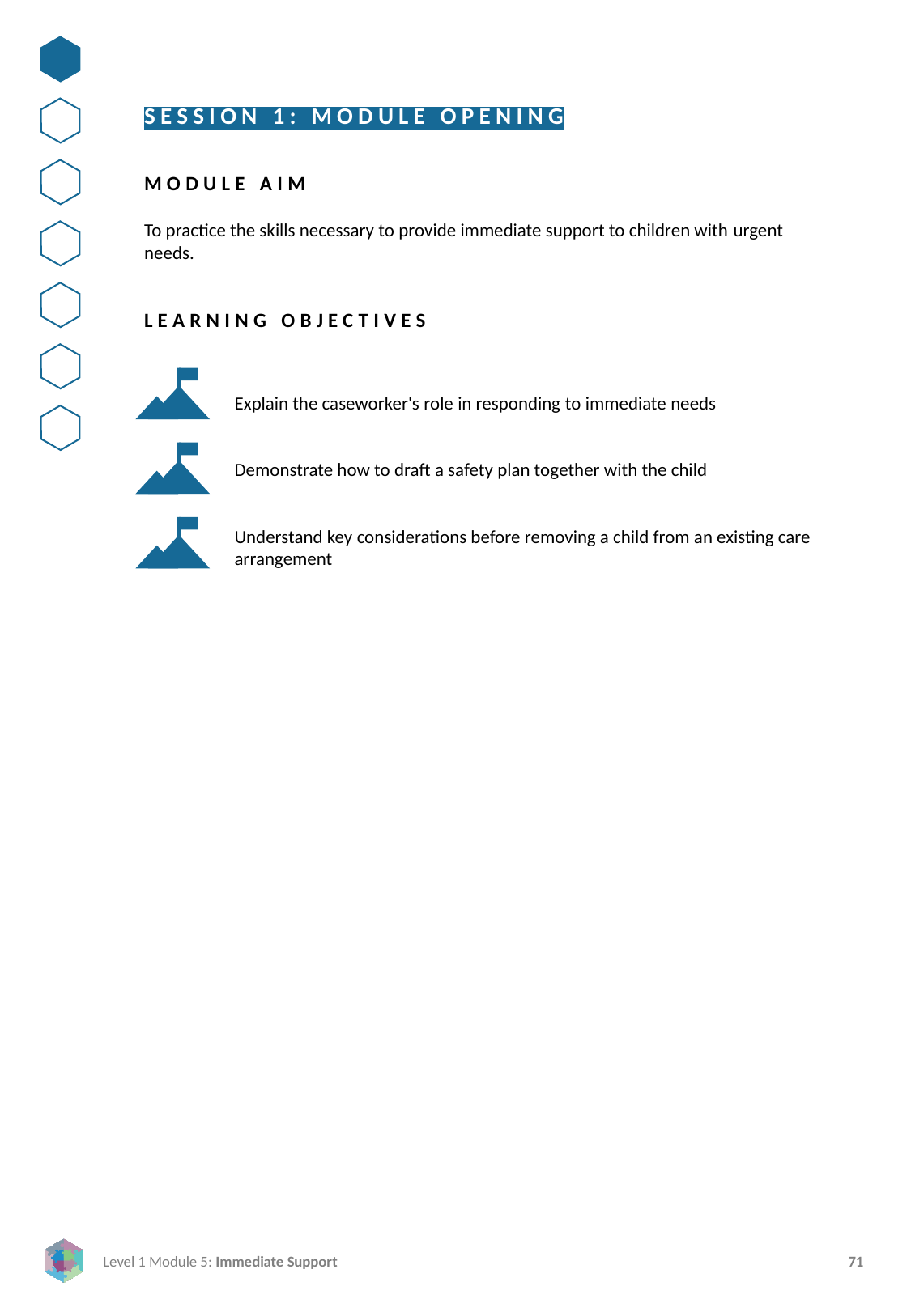

SESSION 1: MODULE OPENING

MODULE AIM
To practice the skills necessary to provide immediate support to children with urgent needs.

LEARNING OBJECTIVES

Explain the caseworker's role in responding to immediate needs

Demonstrate how to draft a safety plan together with the child

Understand key considerations before removing a child from an existing care arrangement